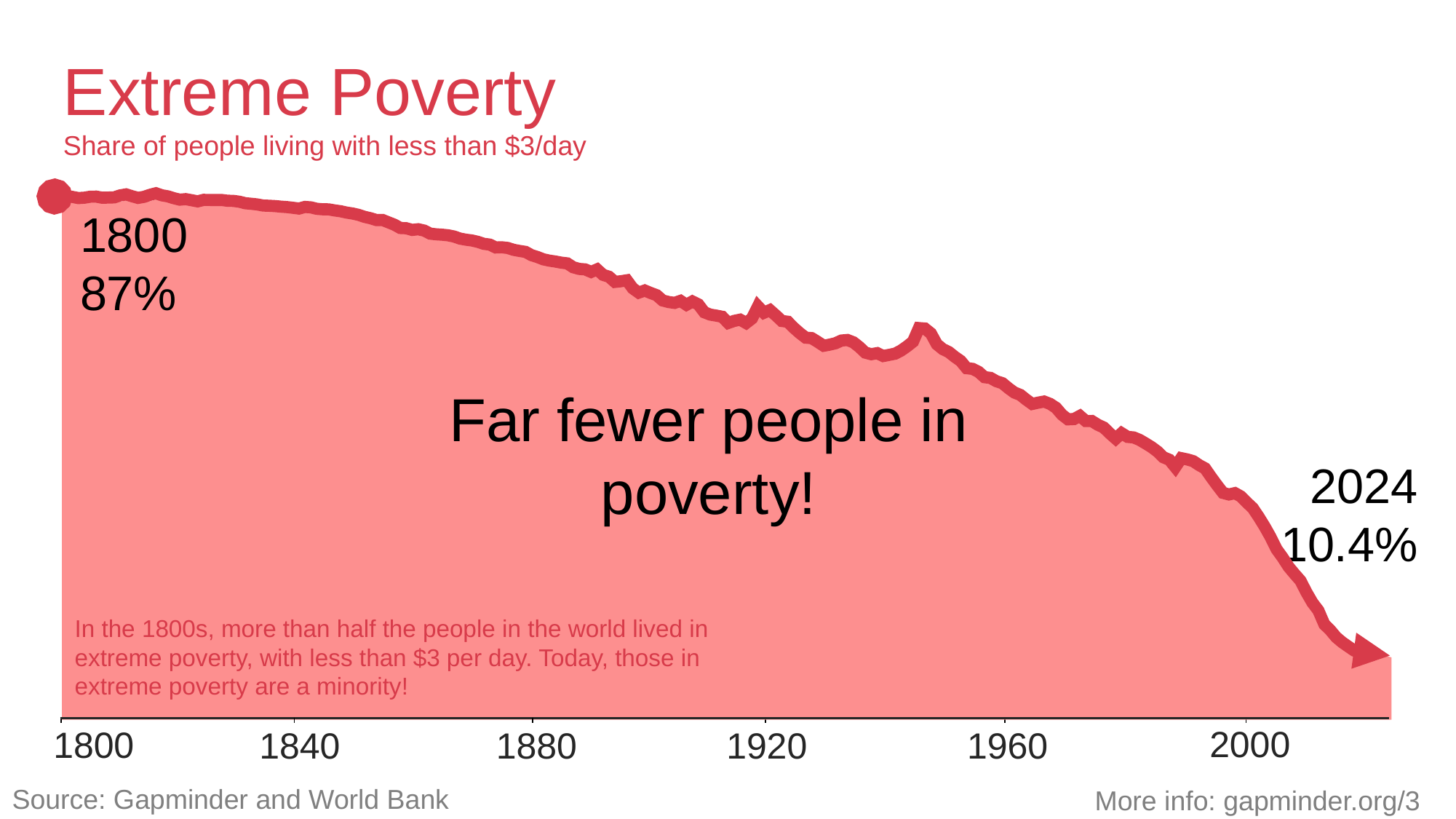

Extreme Poverty
Share of people living with less than $3/day
1800
87%

Far fewer people in
poverty!

2024
10.4%
In the 1800s, more than half the people in the world lived in
extreme poverty, with less than $3 per day. Today, those in
extreme poverty are a minority!
2000
1800
1920
1960
1840
1880

Source: Gapminder and World Bank
More info: gapminder.org/3